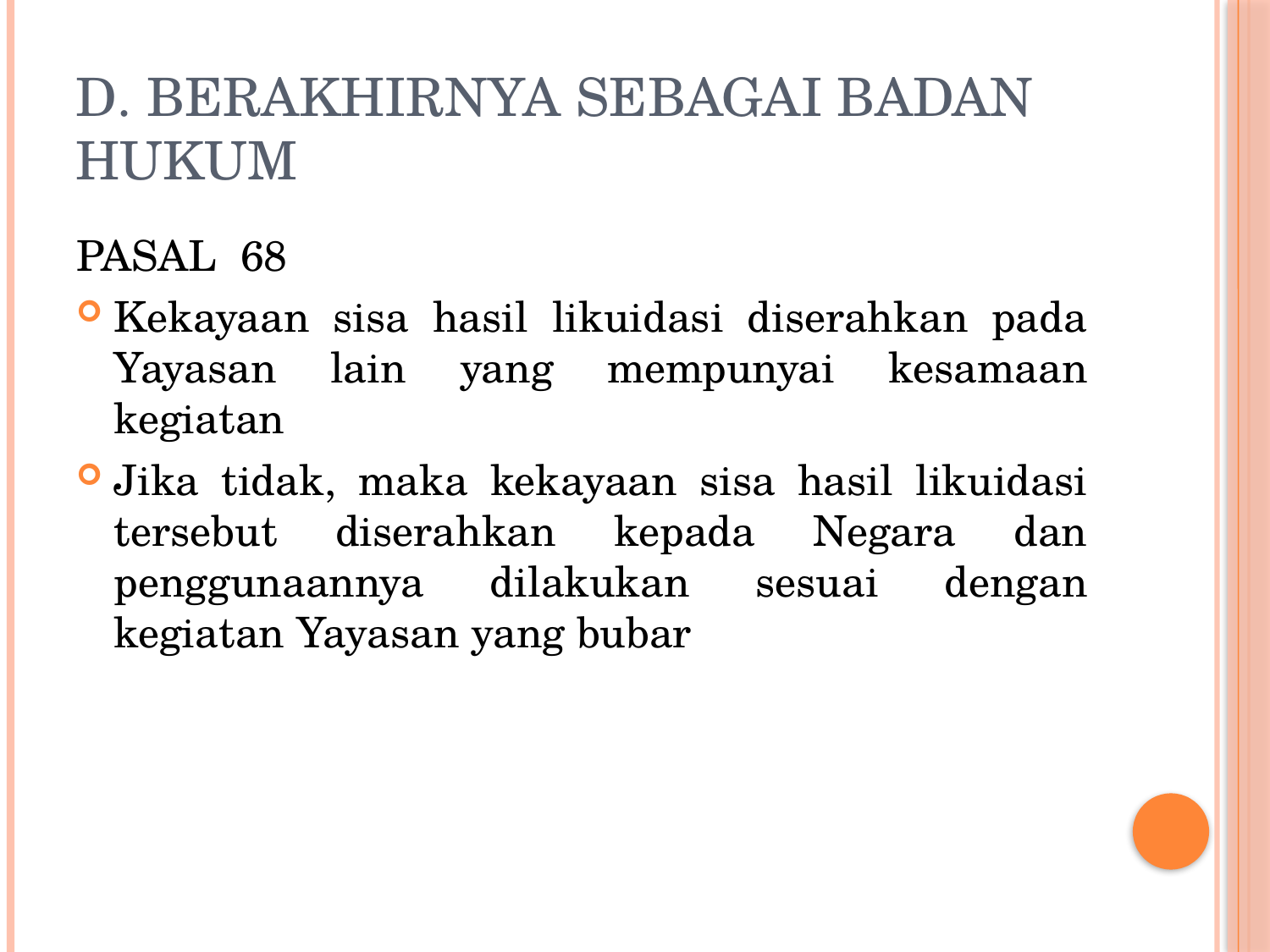

# D. Berakhirnya sebagai badan hukum
PASAL  68
Kekayaan sisa hasil likuidasi diserahkan pada Yayasan lain yang mempunyai kesamaan kegiatan
Jika tidak, maka kekayaan sisa hasil likuidasi tersebut diserahkan kepada Negara dan penggunaannya dilakukan sesuai dengan kegiatan Yayasan yang bubar